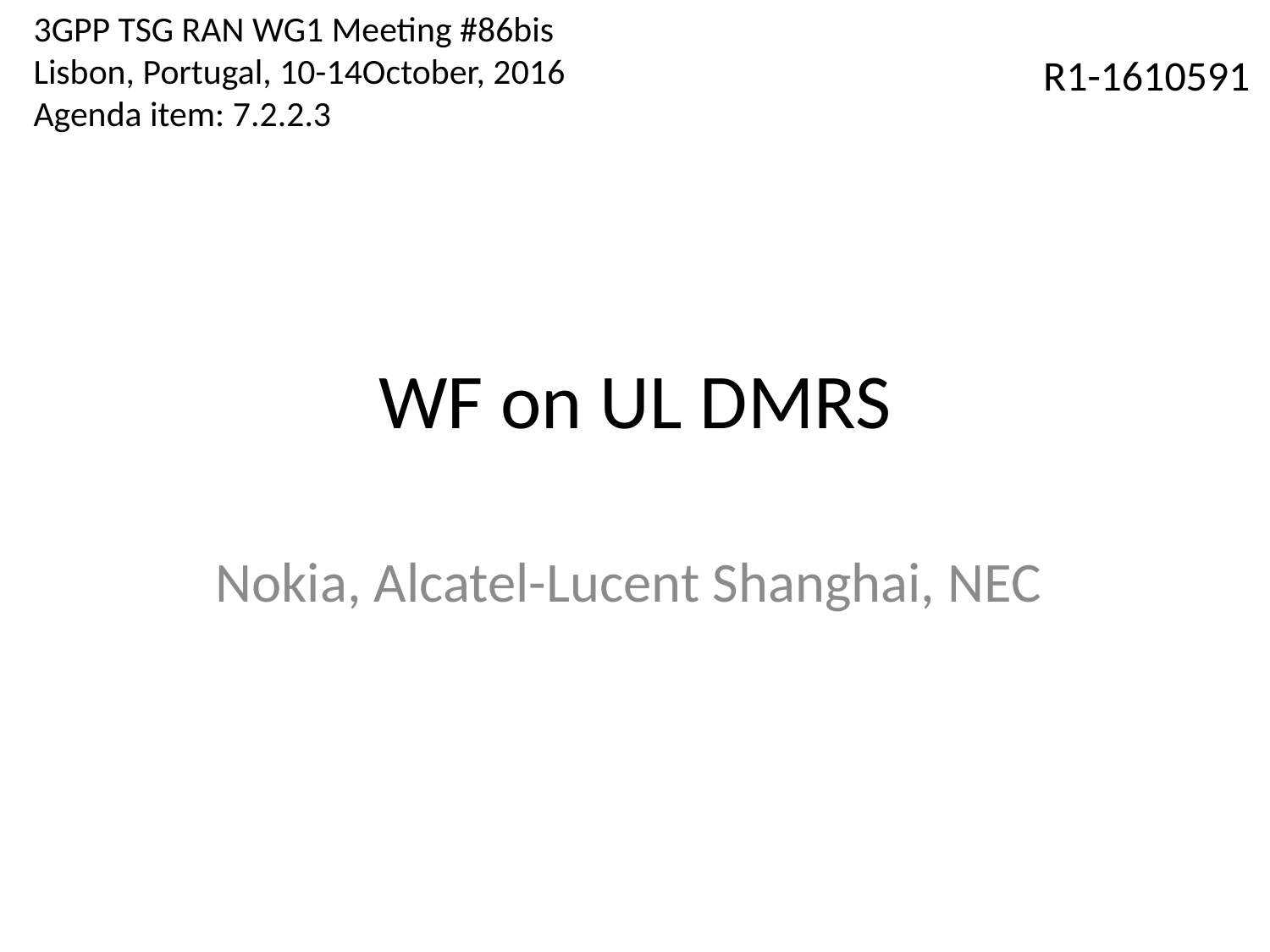

3GPP TSG RAN WG1 Meeting #86bis
Lisbon, Portugal, 10-14October, 2016
Agenda item: 7.2.2.3
R1-1610591
# WF on UL DMRS
Nokia, Alcatel-Lucent Shanghai, NEC